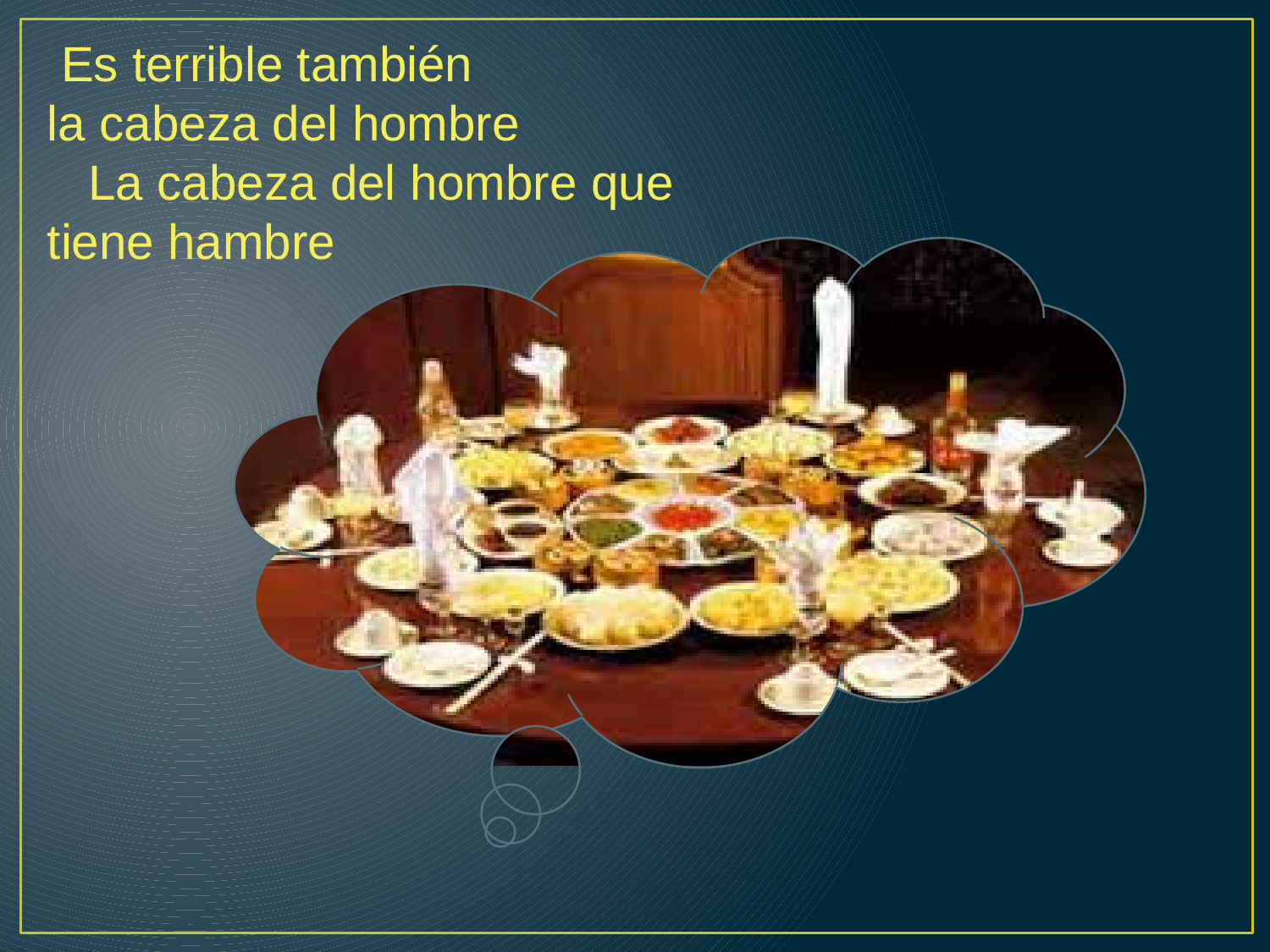

Es terrible también
la cabeza del hombre                 La cabeza del hombre que tiene hambre